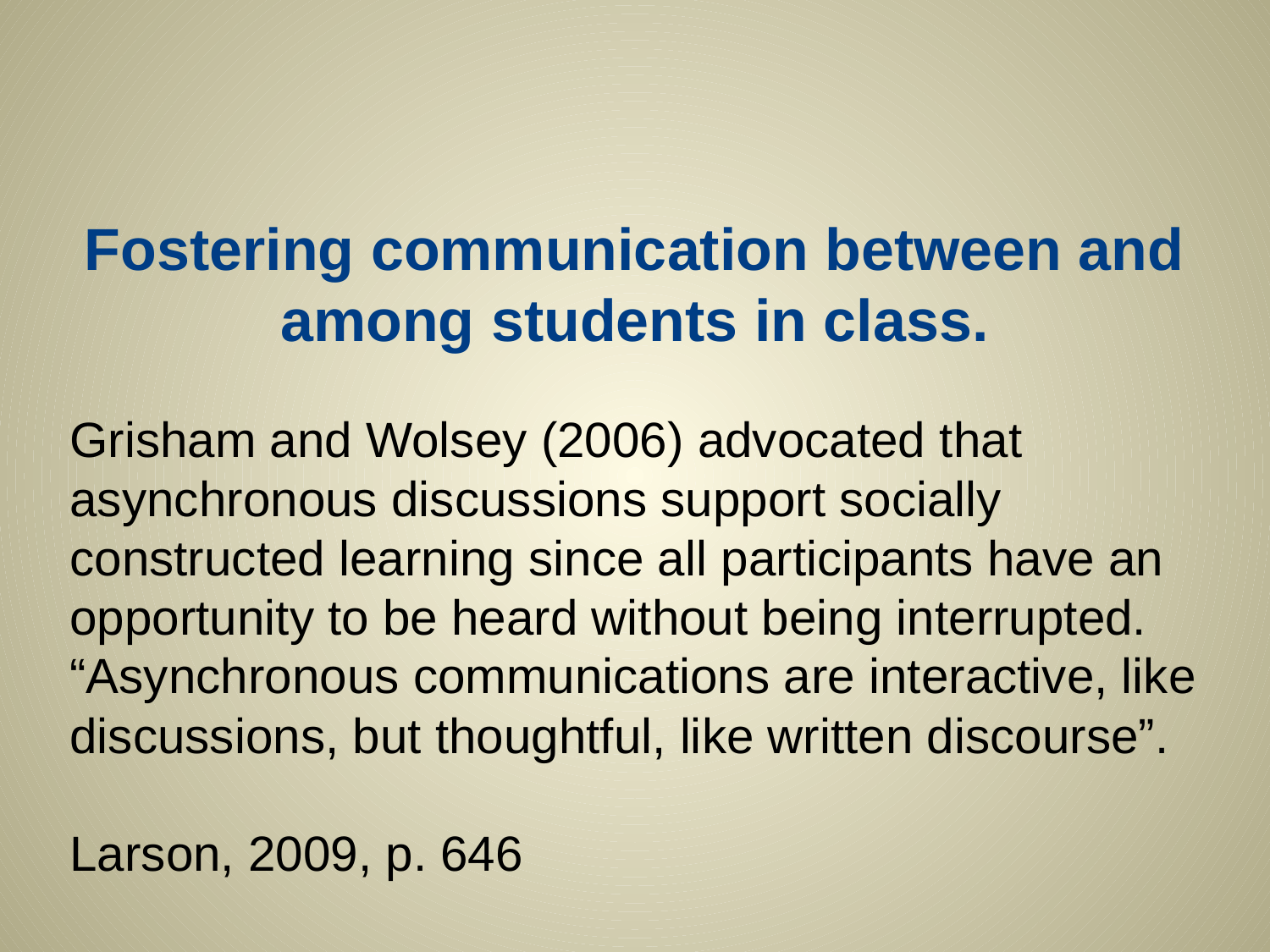

# Fostering communication between and among students in class.
Grisham and Wolsey (2006) advocated that asynchronous discussions support socially constructed learning since all participants have an opportunity to be heard without being interrupted.  “Asynchronous communications are interactive, like discussions, but thoughtful, like written discourse”.

Larson, 2009, p. 646